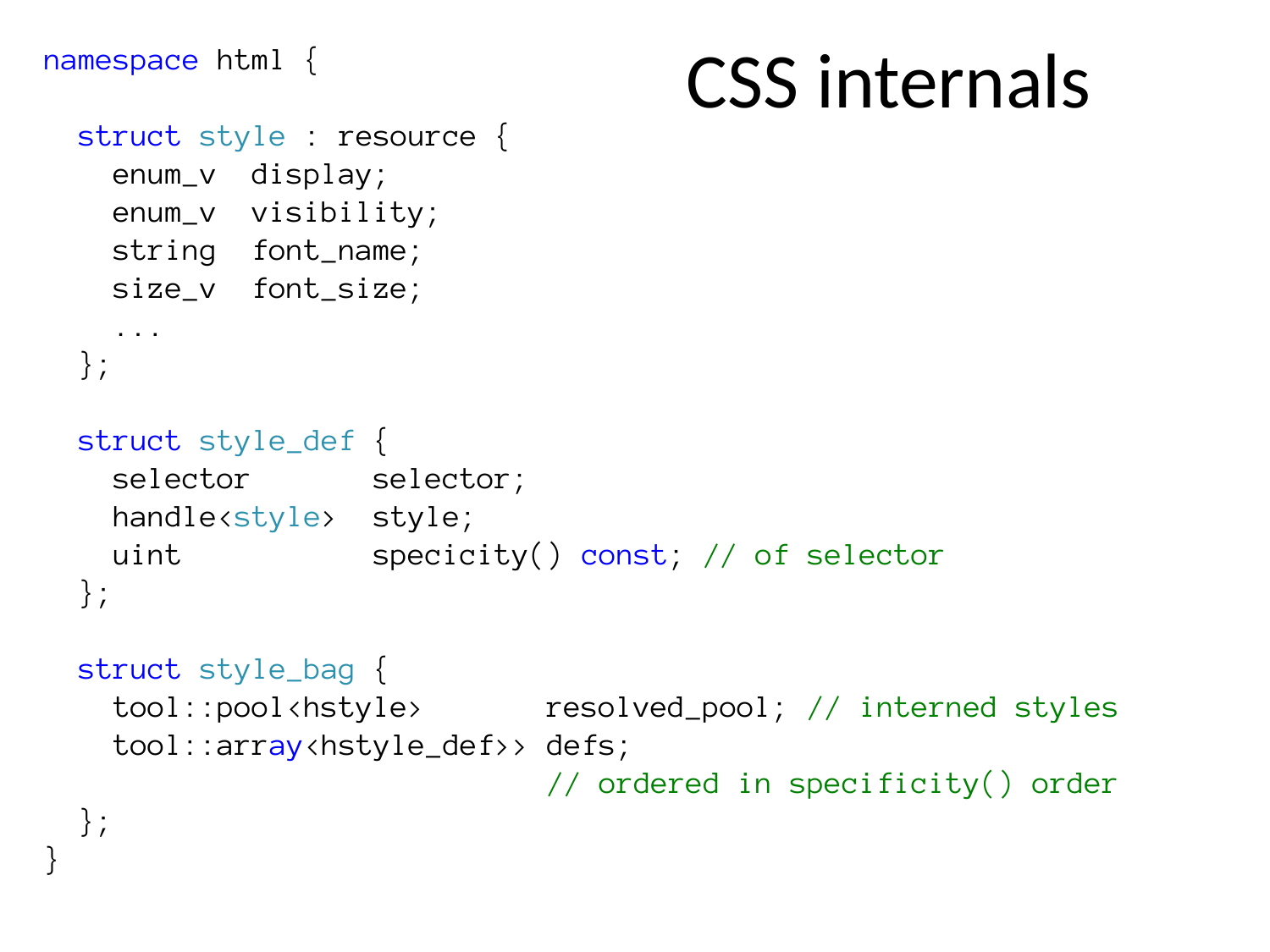

# CSS internals
namespace html {

  struct style : resource {
    enum_v  display;
    enum_v  visibility;
    string  font_name;
    size_v  font_size;
    ...
  };

  struct style_def {
    selector       selector;
    handle<style>  style;
    uint           specicity() const; // of selector
  };

  struct style_bag {
    tool::pool<hstyle>       resolved_pool; // interned styles
    tool::array<hstyle_def>> defs;
                             // ordered in specificity() order
  };
}